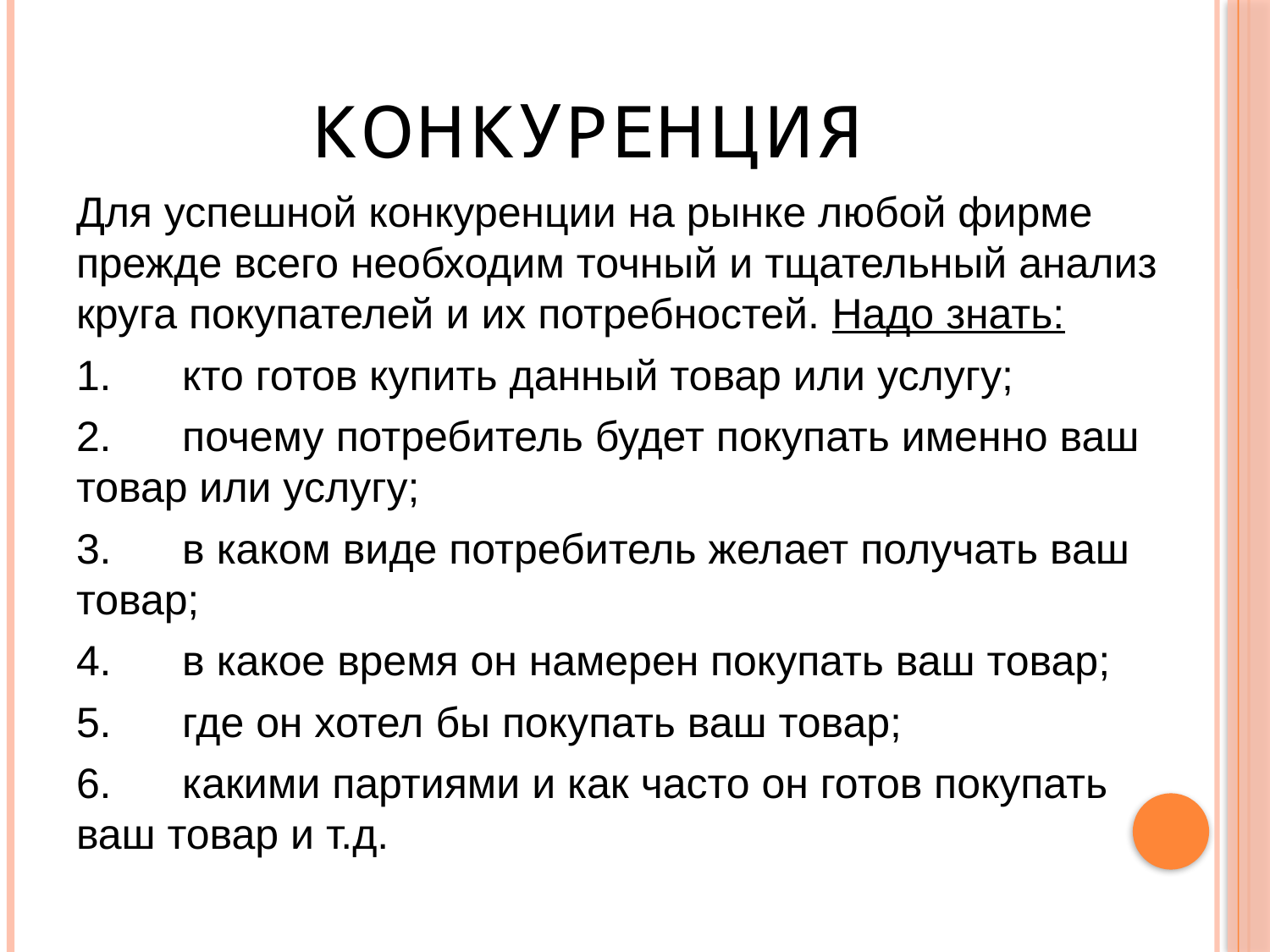

# конкуренция
Для успешной конкуренции на рынке любой фирме прежде всего необходим точный и тщательный анализ круга покупателей и их потребностей. Надо знать:
1.      кто готов купить данный товар или услугу;
2.      почему потребитель будет покупать именно ваш товар или услугу;
3.      в каком виде потребитель желает получать ваш товар;
4.      в какое время он намерен покупать ваш товар;
5.      где он хотел бы покупать ваш товар;
6.      какими партиями и как часто он готов покупать ваш товар и т.д.